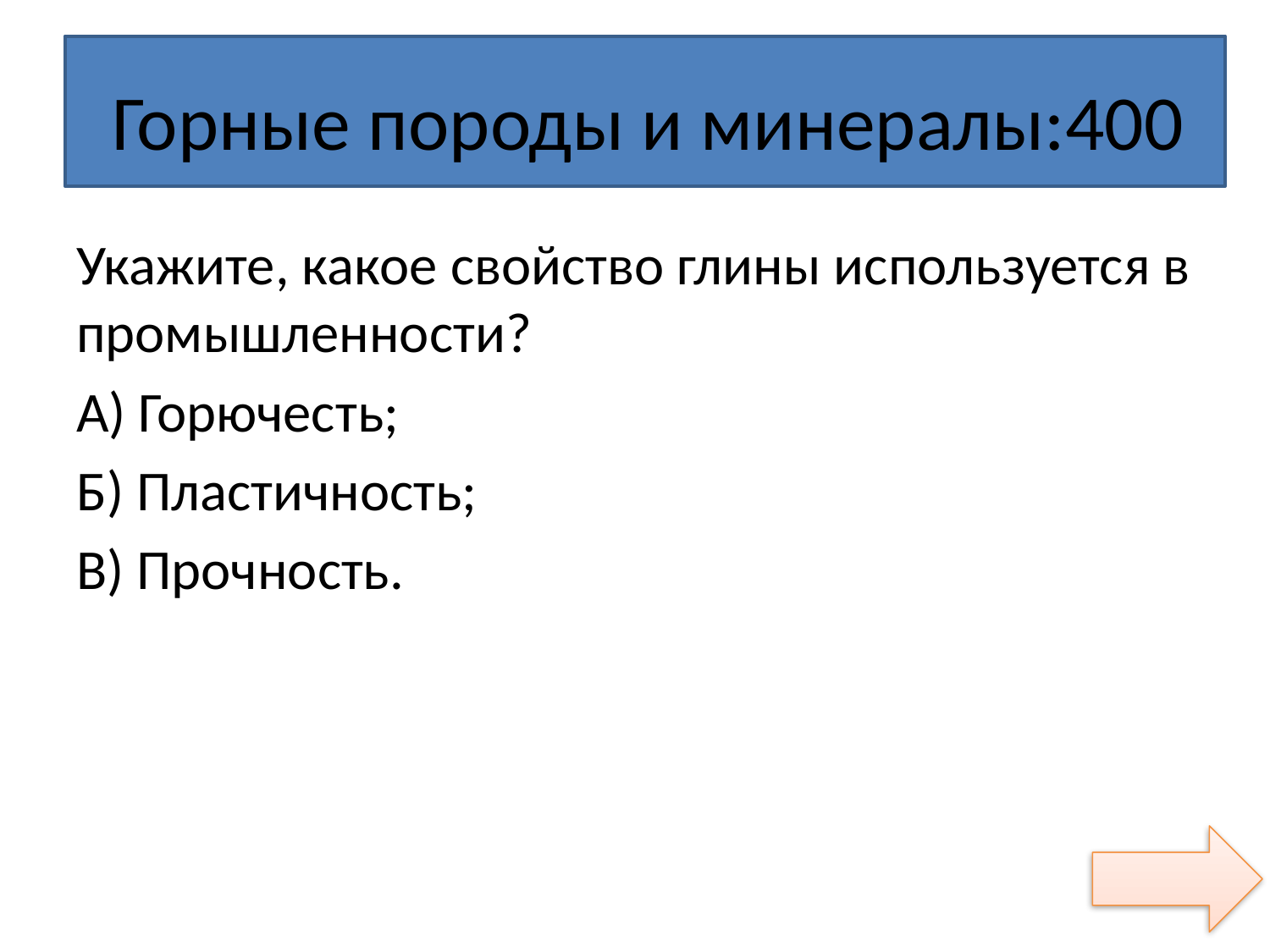

#
Горные породы и минералы:400
Укажите, какое свойство глины используется в промышленности?
А) Горючесть;
Б) Пластичность;
В) Прочность.